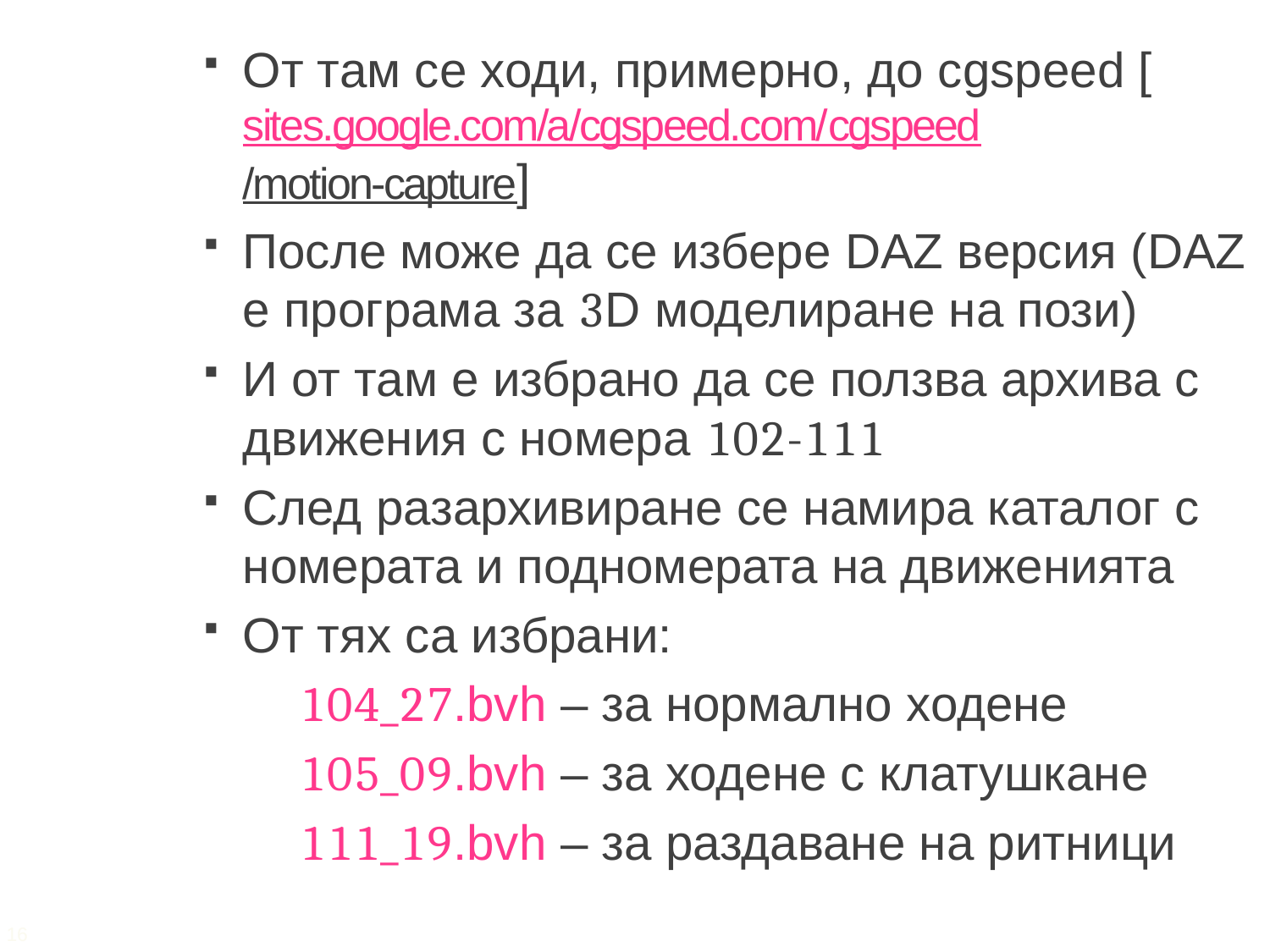

От там се ходи, примерно, до cgspeed [sites.google.com/a/cgspeed.com/cgspeed/motion-capture]
После може да се избере DAZ версия (DAZ е програма за 3D моделиране на пози)
И от там е избрано да се ползва архива с движения с номера 102-111
След разархивиране се намира каталог с номерата и подномерата на движенията
От тях са избрани:
104_27.bvh – за нормално ходене
105_09.bvh – за ходене с клатушкане
111_19.bvh – за раздаване на ритници